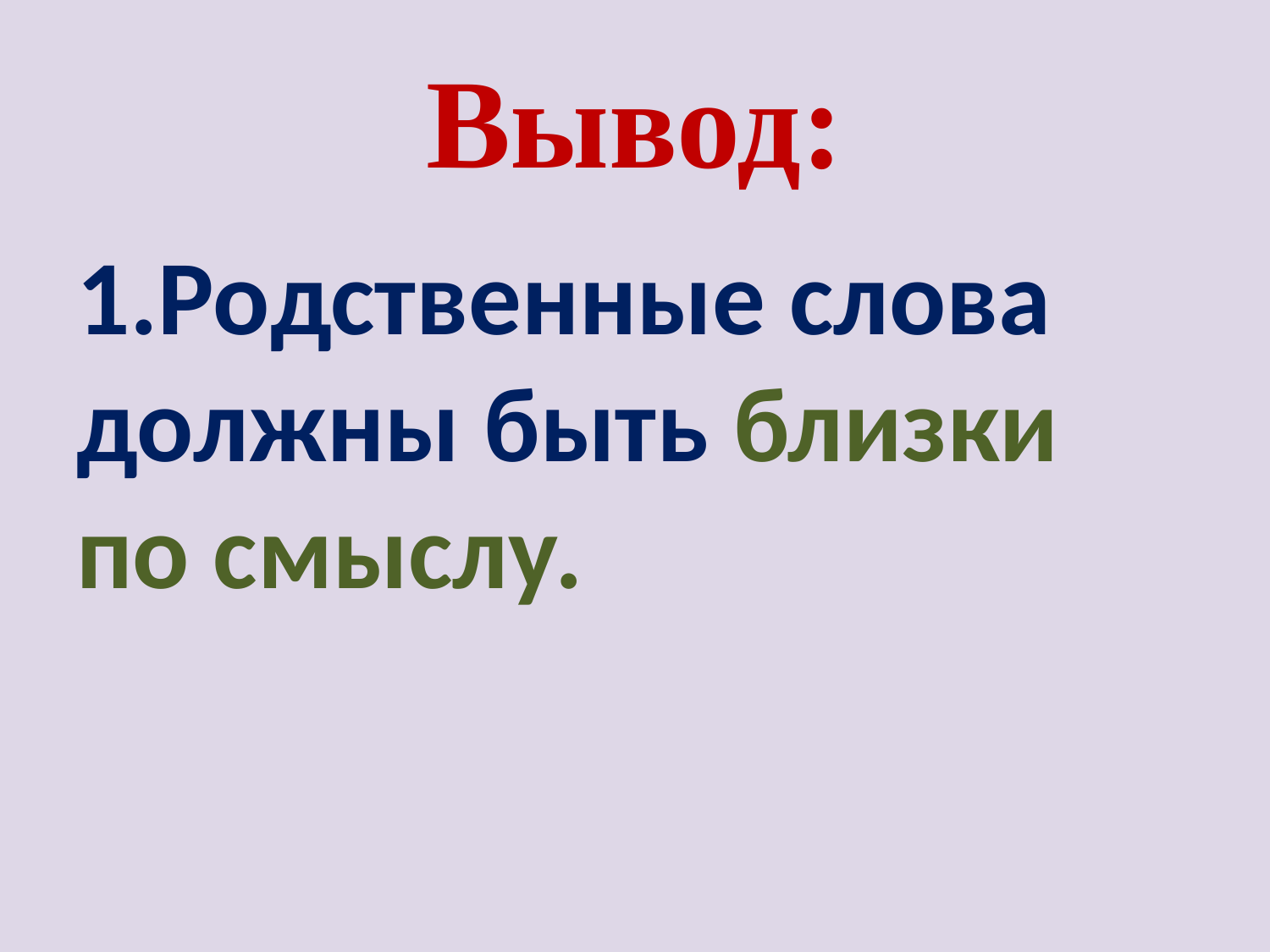

# Вывод:
1.Родственные слова должны быть близки по смыслу.